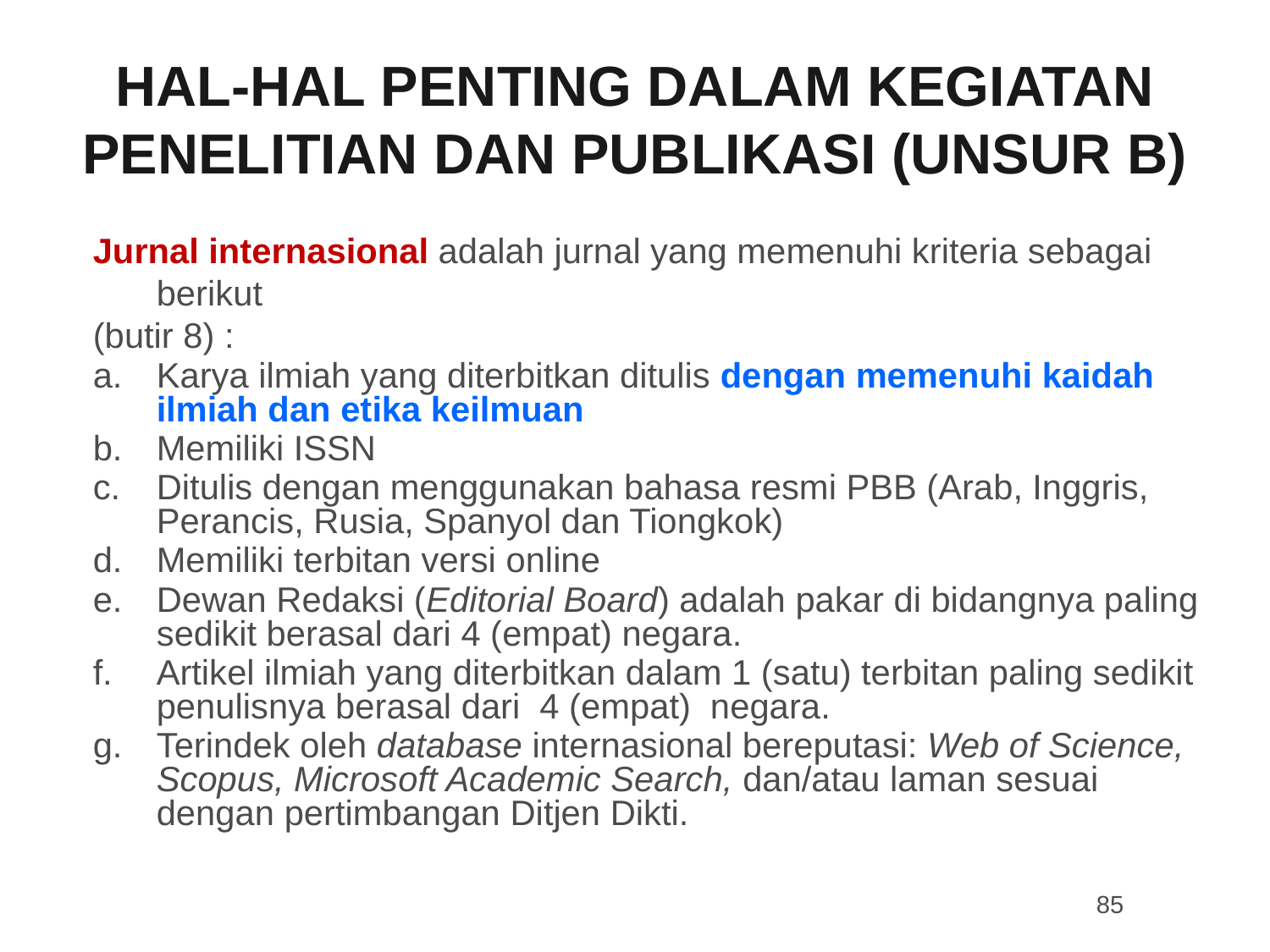

# HAL-HAL PENTING DALAM KEGIATAN PENELITIAN DAN PUBLIKASI (UNSUR B)
Jurnal internasional adalah jurnal yang memenuhi kriteria sebagai berikut
(butir 8) :
Karya ilmiah yang diterbitkan ditulis dengan memenuhi kaidah ilmiah dan etika keilmuan
Memiliki ISSN
Ditulis dengan menggunakan bahasa resmi PBB (Arab, Inggris, Perancis, Rusia, Spanyol dan Tiongkok)
Memiliki terbitan versi online
Dewan Redaksi (Editorial Board) adalah pakar di bidangnya paling sedikit berasal dari 4 (empat) negara.
Artikel ilmiah yang diterbitkan dalam 1 (satu) terbitan paling sedikit  penulisnya berasal dari  4 (empat)  negara.
Terindek oleh database internasional bereputasi: Web of Science, Scopus, Microsoft Academic Search, dan/atau laman sesuai dengan pertimbangan Ditjen Dikti.

85